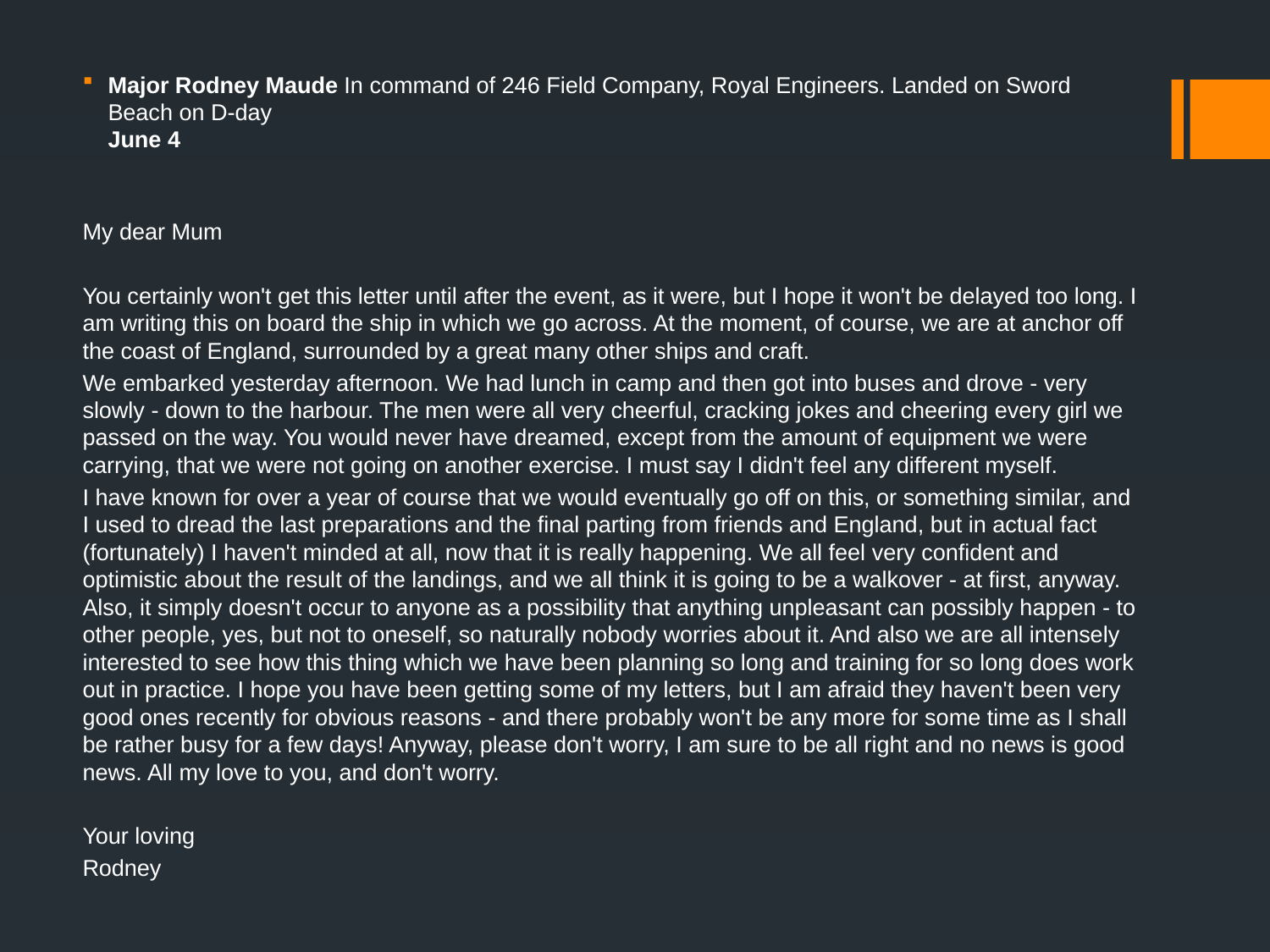

Major Rodney Maude In command of 246 Field Company, Royal Engineers. Landed on Sword Beach on D-day
June 4

My dear Mum

You certainly won't get this letter until after the event, as it were, but I hope it won't be delayed too long. I am writing this on board the ship in which we go across. At the moment, of course, we are at anchor off the coast of England, surrounded by a great many other ships and craft.
We embarked yesterday afternoon. We had lunch in camp and then got into buses and drove - very slowly - down to the harbour. The men were all very cheerful, cracking jokes and cheering every girl we passed on the way. You would never have dreamed, except from the amount of equipment we were carrying, that we were not going on another exercise. I must say I didn't feel any different myself.
I have known for over a year of course that we would eventually go off on this, or something similar, and I used to dread the last preparations and the final parting from friends and England, but in actual fact (fortunately) I haven't minded at all, now that it is really happening. We all feel very confident and optimistic about the result of the landings, and we all think it is going to be a walkover - at first, anyway. Also, it simply doesn't occur to anyone as a possibility that anything unpleasant can possibly happen - to other people, yes, but not to oneself, so naturally nobody worries about it. And also we are all intensely interested to see how this thing which we have been planning so long and training for so long does work out in practice. I hope you have been getting some of my letters, but I am afraid they haven't been very good ones recently for obvious reasons - and there probably won't be any more for some time as I shall be rather busy for a few days! Anyway, please don't worry, I am sure to be all right and no news is good news. All my love to you, and don't worry.

Your loving
Rodney